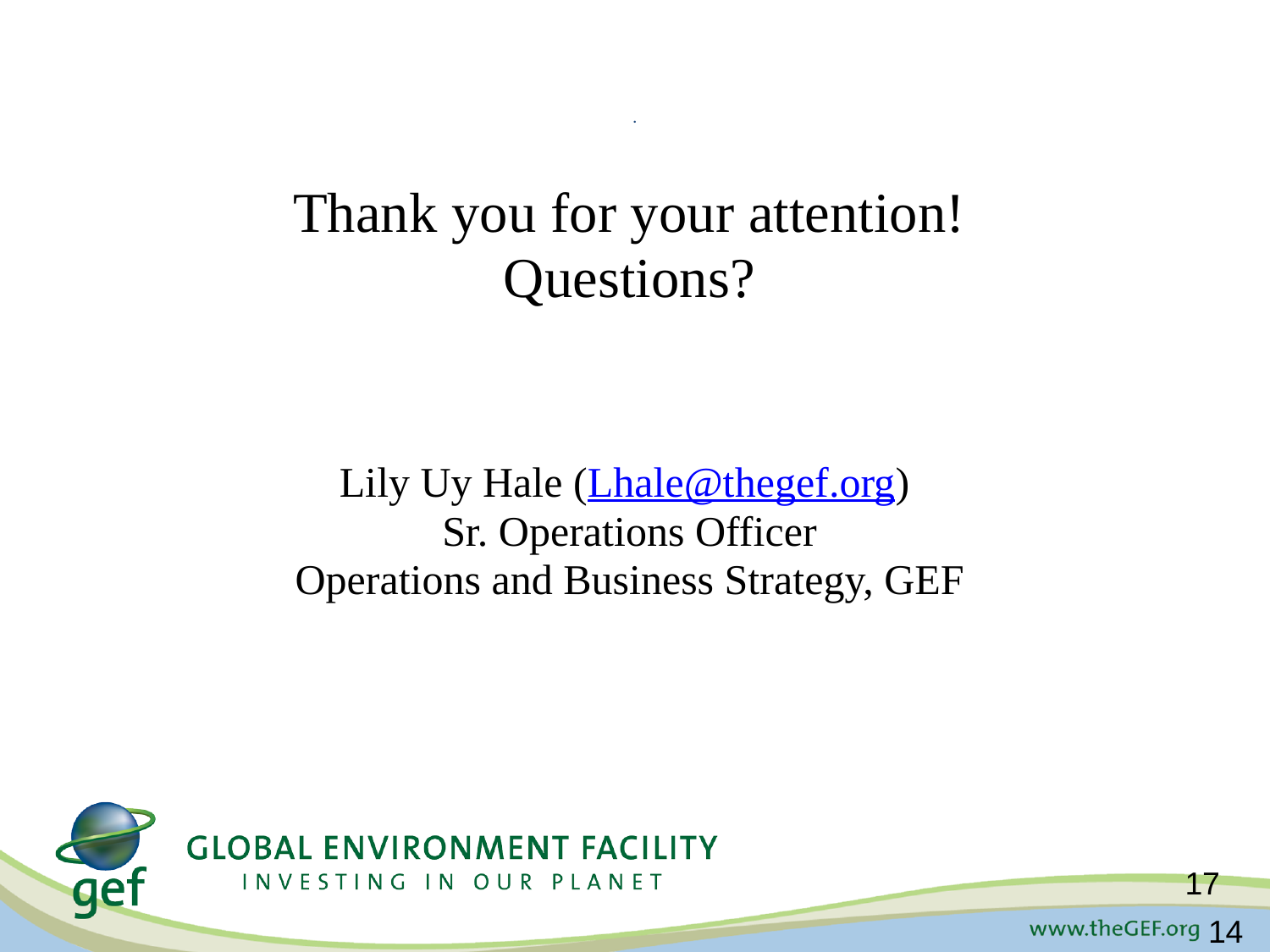

# .
Thank you for your attention!
Questions?

Lily Uy Hale (Lhale@thegef.org)
Sr. Operations Officer
Operations and Business Strategy, GEF

17